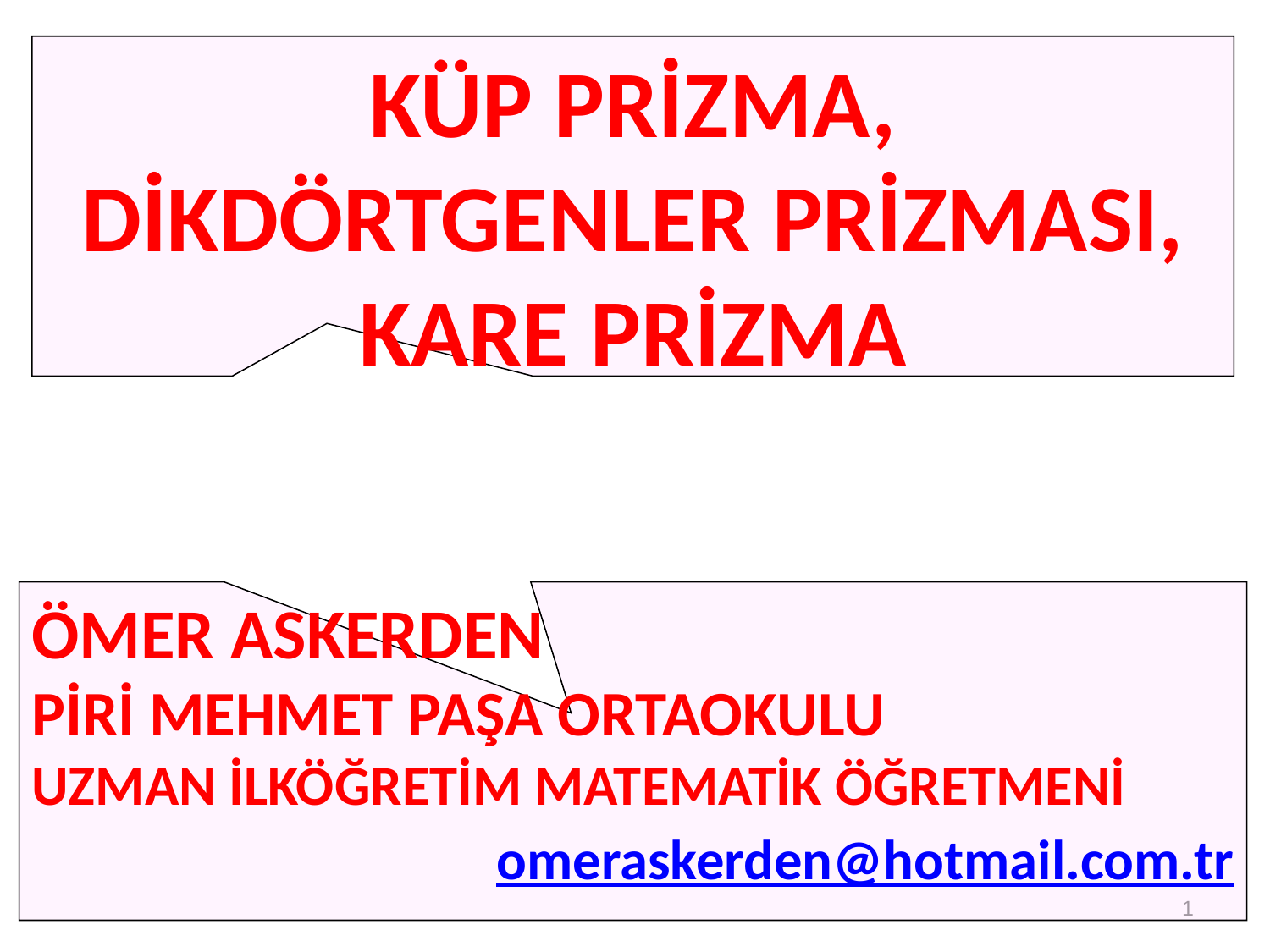

KÜP PRİZMA,
DİKDÖRTGENLER PRİZMASI,
KARE PRİZMA
ÖMER ASKERDEN
PİRİ MEHMET PAŞA ORTAOKULU
UZMAN İLKÖĞRETİM MATEMATİK ÖĞRETMENİ
 	omeraskerden@hotmail.com.tr

1